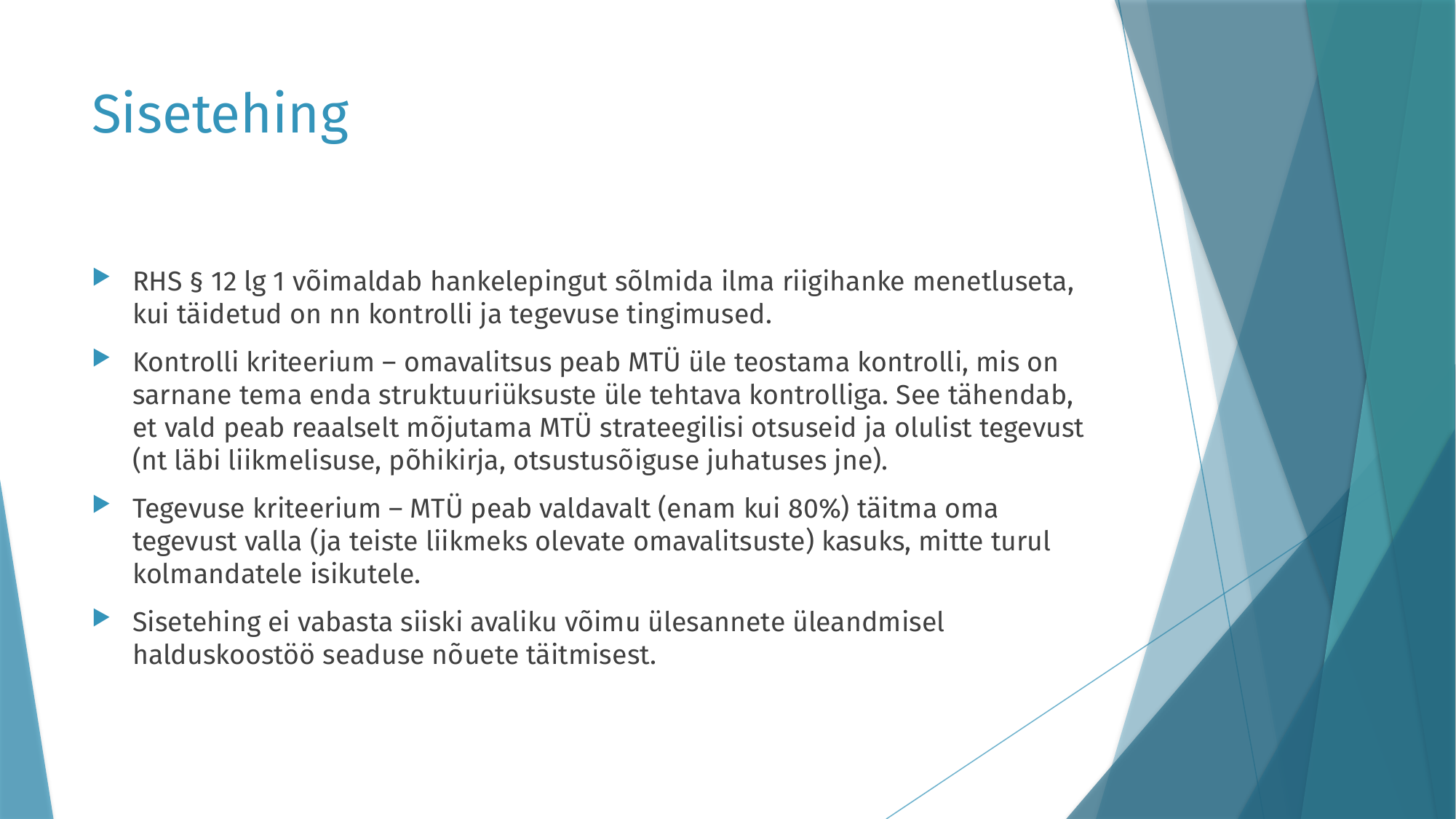

# Sisetehing
RHS § 12 lg 1 võimaldab hankelepingut sõlmida ilma riigihanke menetluseta, kui täidetud on nn kontrolli ja tegevuse tingimused.
Kontrolli kriteerium – omavalitsus peab MTÜ üle teostama kontrolli, mis on sarnane tema enda struktuuriüksuste üle tehtava kontrolliga. See tähendab, et vald peab reaalselt mõjutama MTÜ strateegilisi otsuseid ja olulist tegevust (nt läbi liikmelisuse, põhikirja, otsustusõiguse juhatuses jne).
Tegevuse kriteerium – MTÜ peab valdavalt (enam kui 80%) täitma oma tegevust valla (ja teiste liikmeks olevate omavalitsuste) kasuks, mitte turul kolmandatele isikutele.
Sisetehing ei vabasta siiski avaliku võimu ülesannete üleandmisel halduskoostöö seaduse nõuete täitmisest.